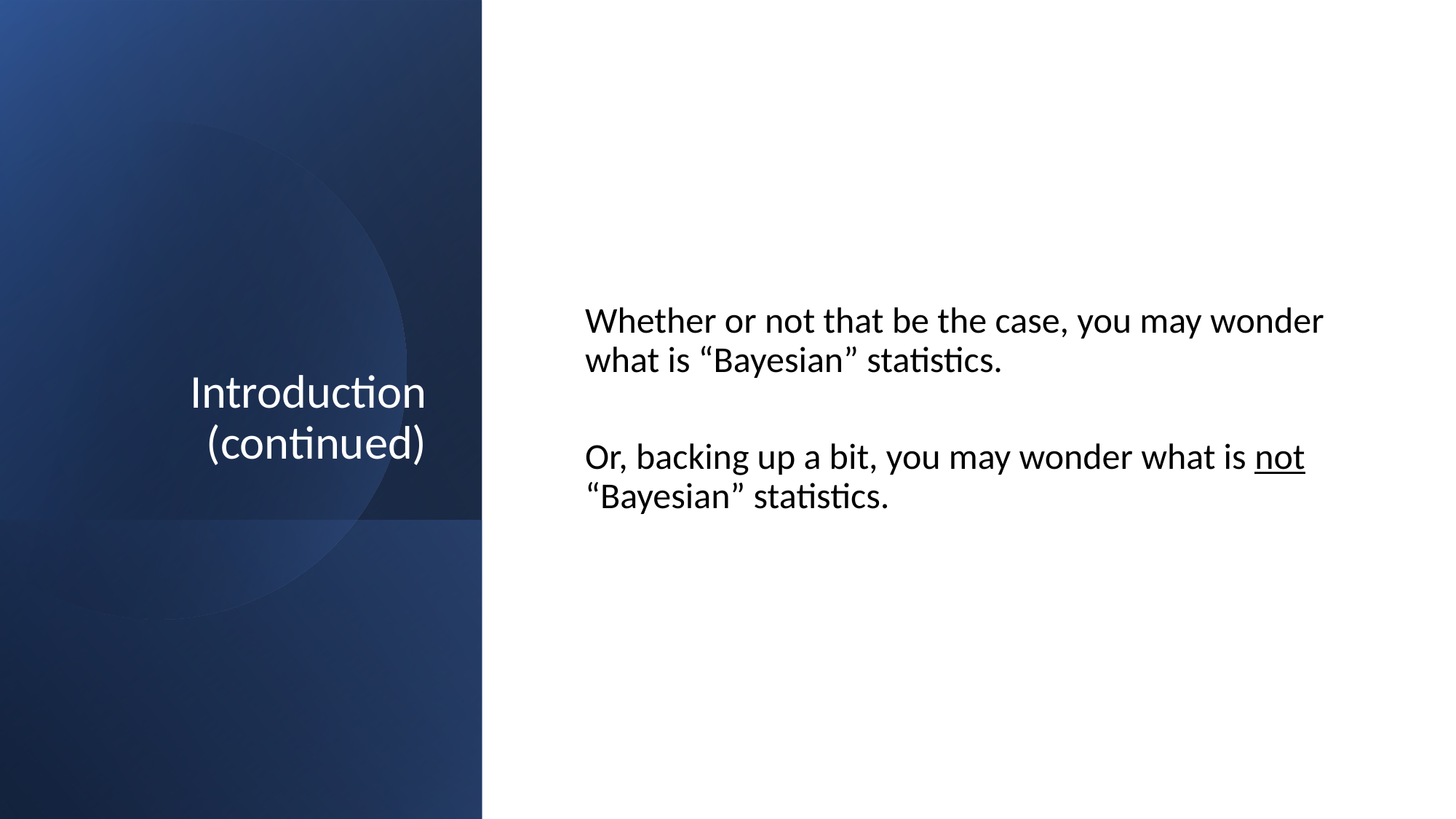

# Introduction (continued)
Whether or not that be the case, you may wonder what is “Bayesian” statistics.

Or, backing up a bit, you may wonder what is not “Bayesian” statistics.